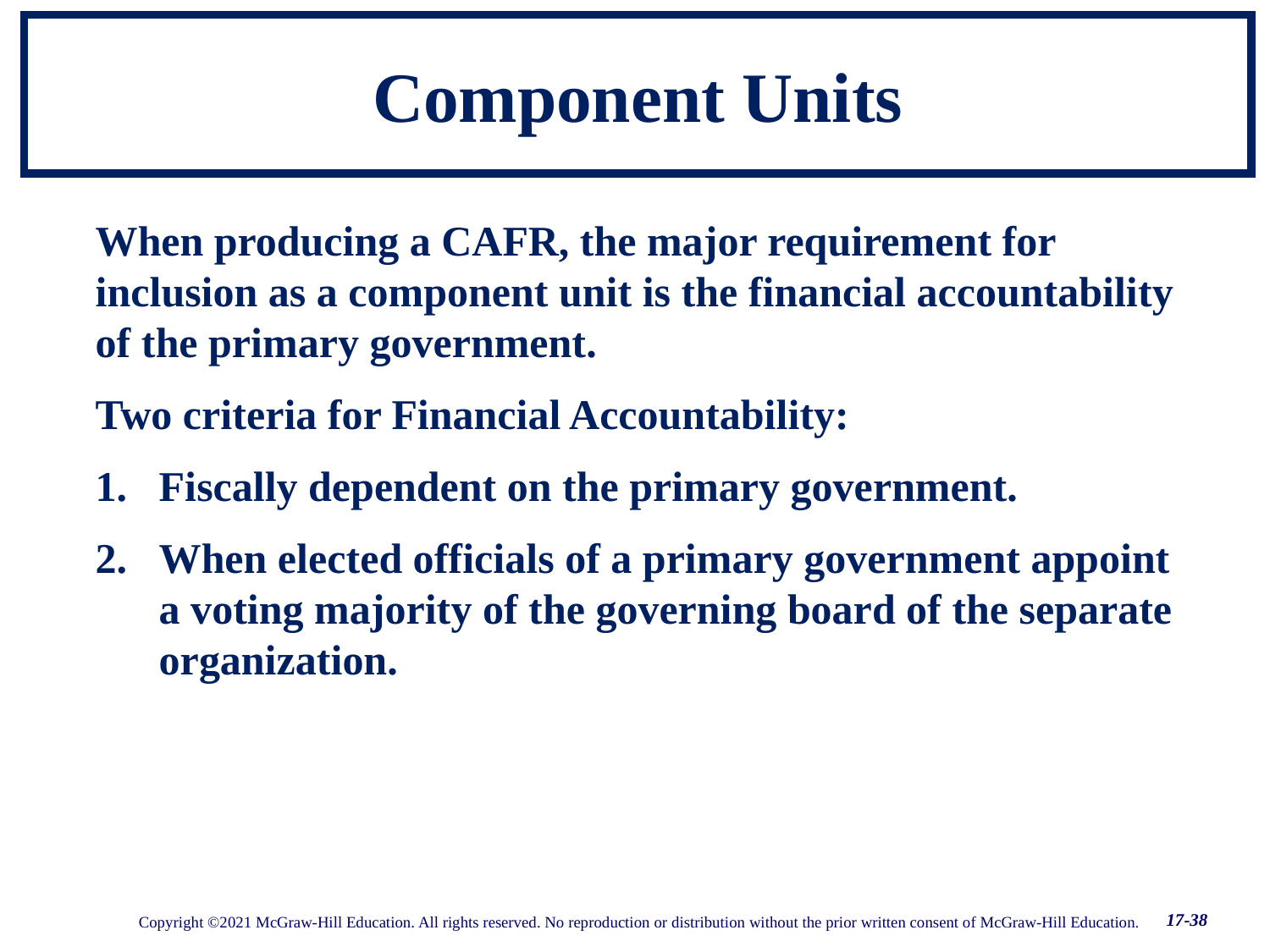

17-38
# Component Units
When producing a CAFR, the major requirement for inclusion as a component unit is the financial accountability of the primary government.
Two criteria for Financial Accountability:
Fiscally dependent on the primary government.
When elected officials of a primary government appoint a voting majority of the governing board of the separate organization.

17-38
Copyright ©2021 McGraw-Hill Education. All rights reserved. No reproduction or distribution without the prior written consent of McGraw-Hill Education.